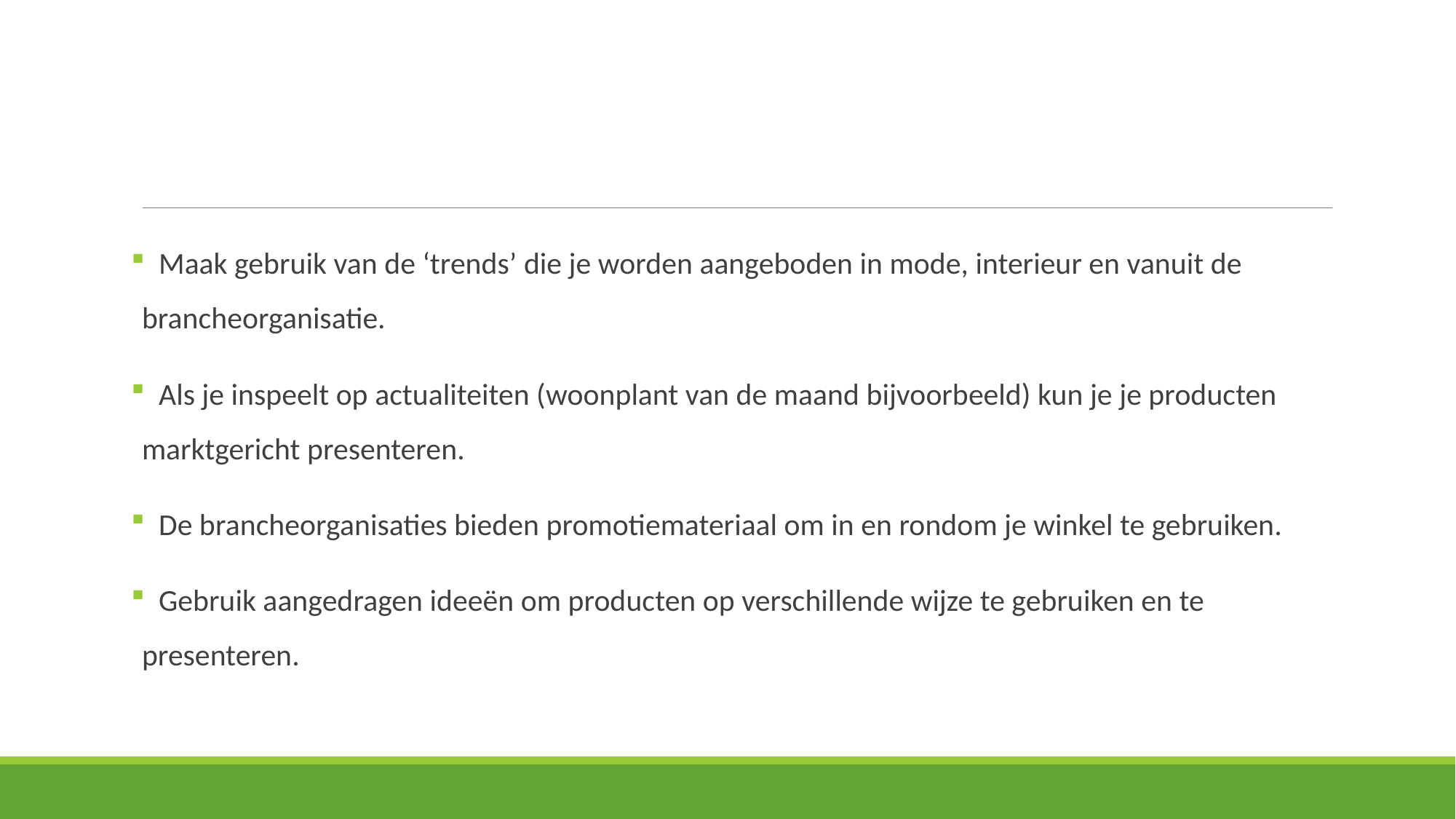

#
  Maak gebruik van de ‘trends’ die je worden aangeboden in mode, interieur en vanuit de brancheorganisatie.
  Als je inspeelt op actualiteiten (woonplant van de maand bijvoorbeeld) kun je je producten marktgericht presenteren.
  De brancheorganisaties bieden promotiemateriaal om in en rondom je winkel te gebruiken.
  Gebruik aangedragen ideeën om producten op verschillende wijze te gebruiken en te presenteren.